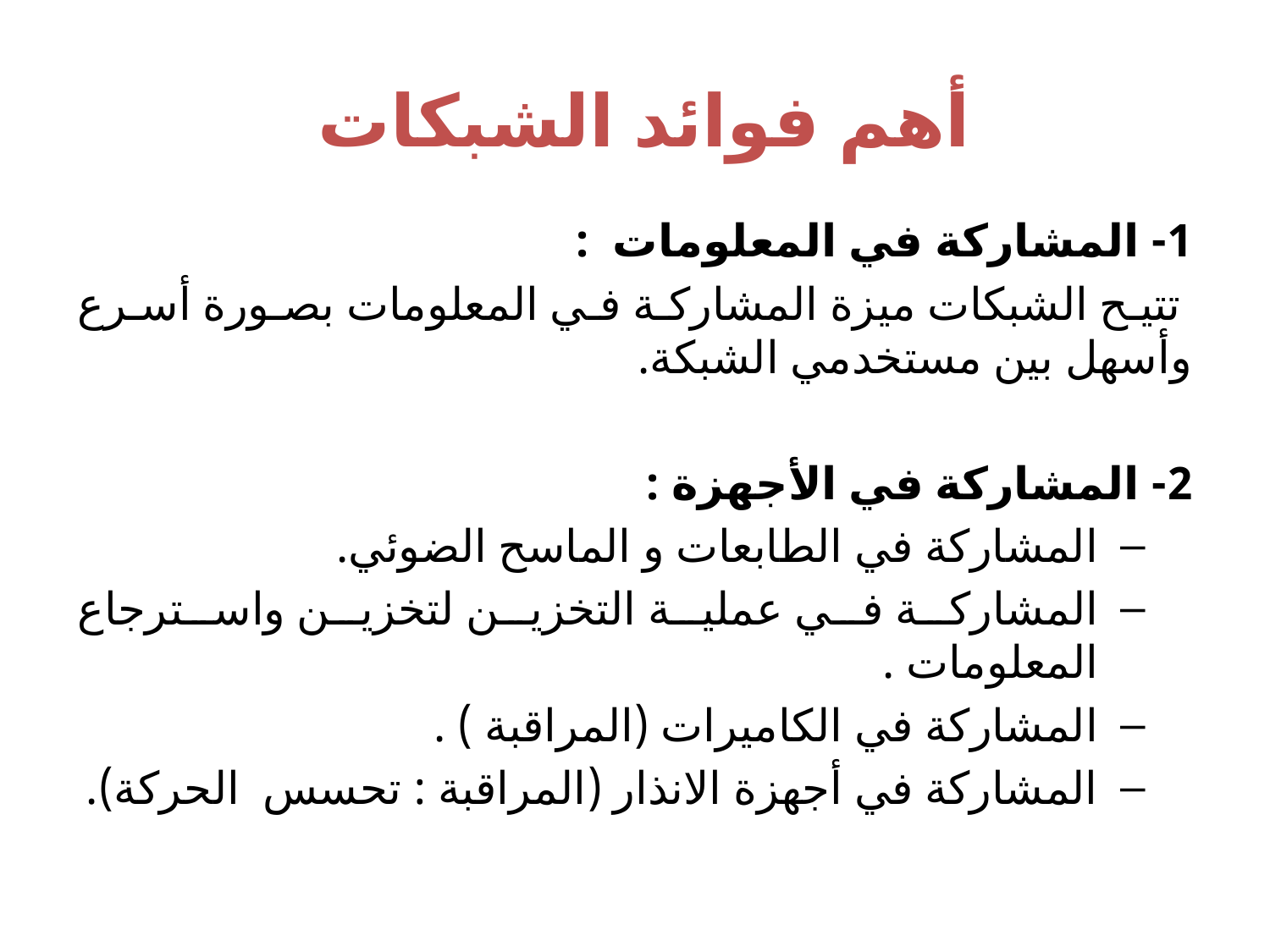

# أهم فوائد الشبكات
1- المشاركة في المعلومات  :
 تتيح الشبكات ميزة المشاركة في المعلومات بصورة أسرع وأسهل بين مستخدمي الشبكة.

2- المشاركة في الأجهزة :
المشاركة في الطابعات و الماسح الضوئي.
المشاركة في عملية التخزين لتخزين واسترجاع المعلومات .
المشاركة في الكاميرات (المراقبة ) .
المشاركة في أجهزة الانذار (المراقبة : تحسس  الحركة).